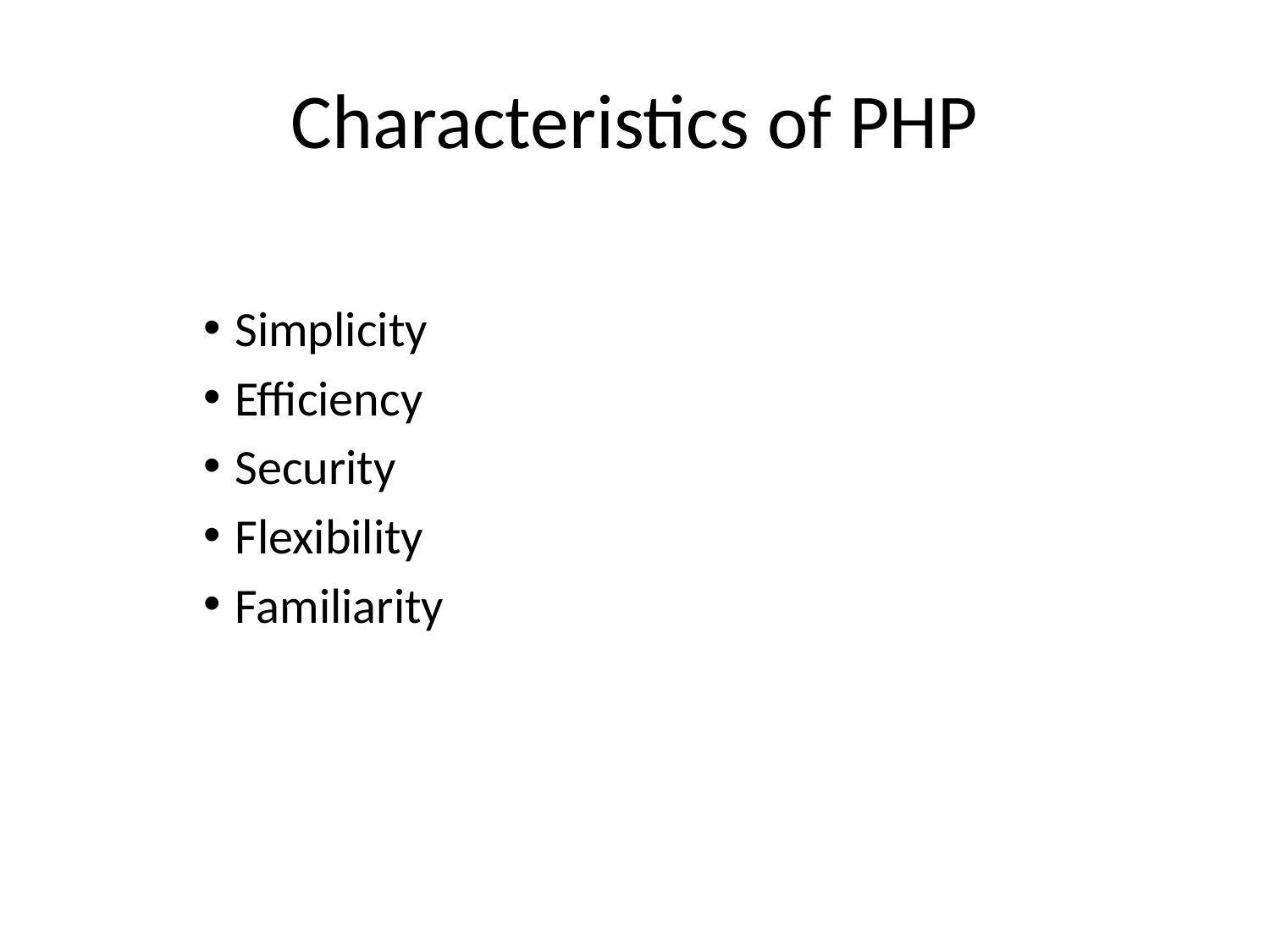

# Characteristics of PHP

Simplicity
Efficiency
Security
Flexibility
Familiarity